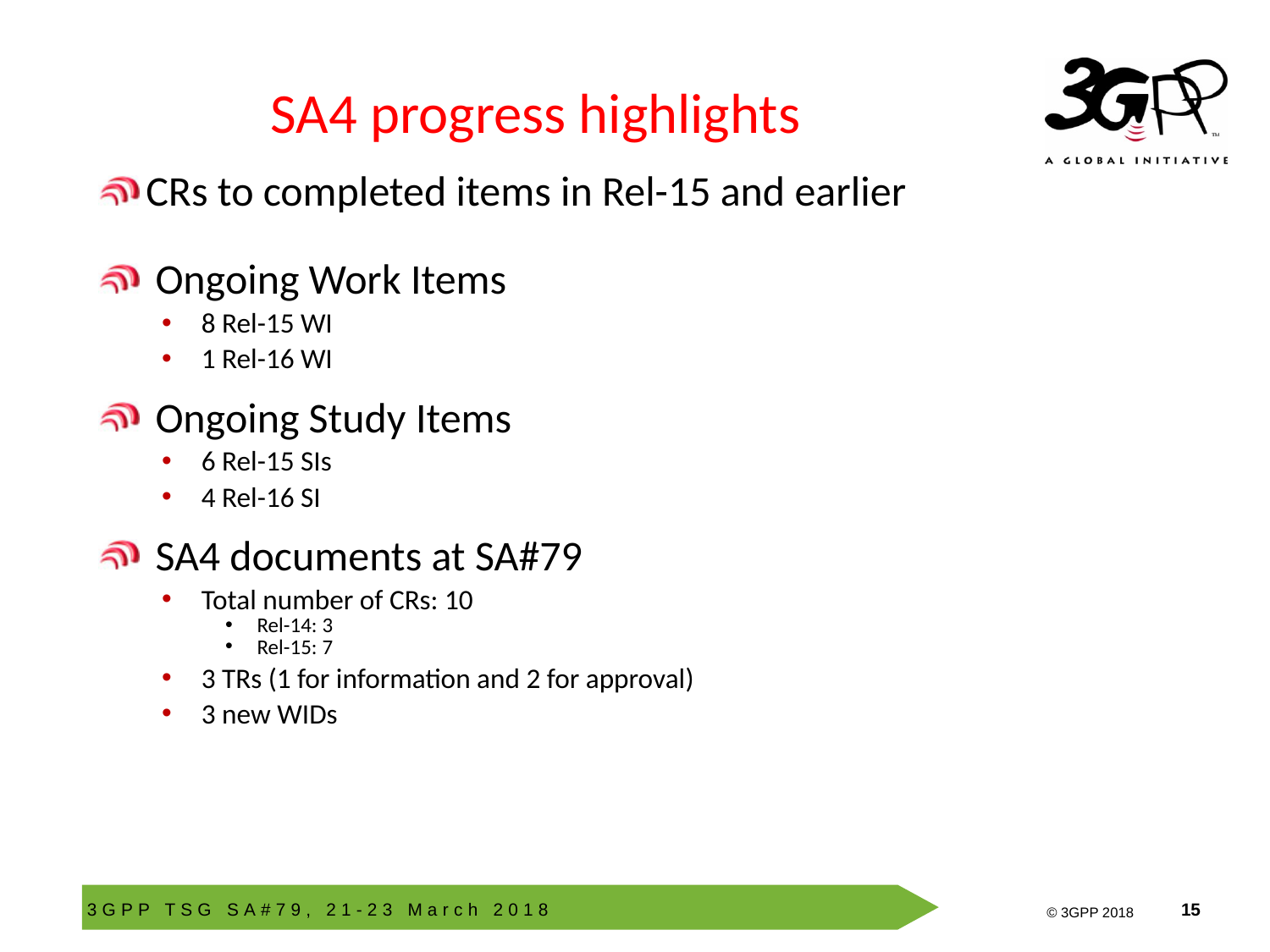

# SA4 progress highlights
CRs to completed items in Rel-15 and earlier
 Ongoing Work Items
8 Rel-15 WI
1 Rel-16 WI
 Ongoing Study Items
6 Rel-15 SIs
4 Rel-16 SI
 SA4 documents at SA#79
Total number of CRs: 10
Rel-14: 3
Rel-15: 7
3 TRs (1 for information and 2 for approval)
3 new WIDs